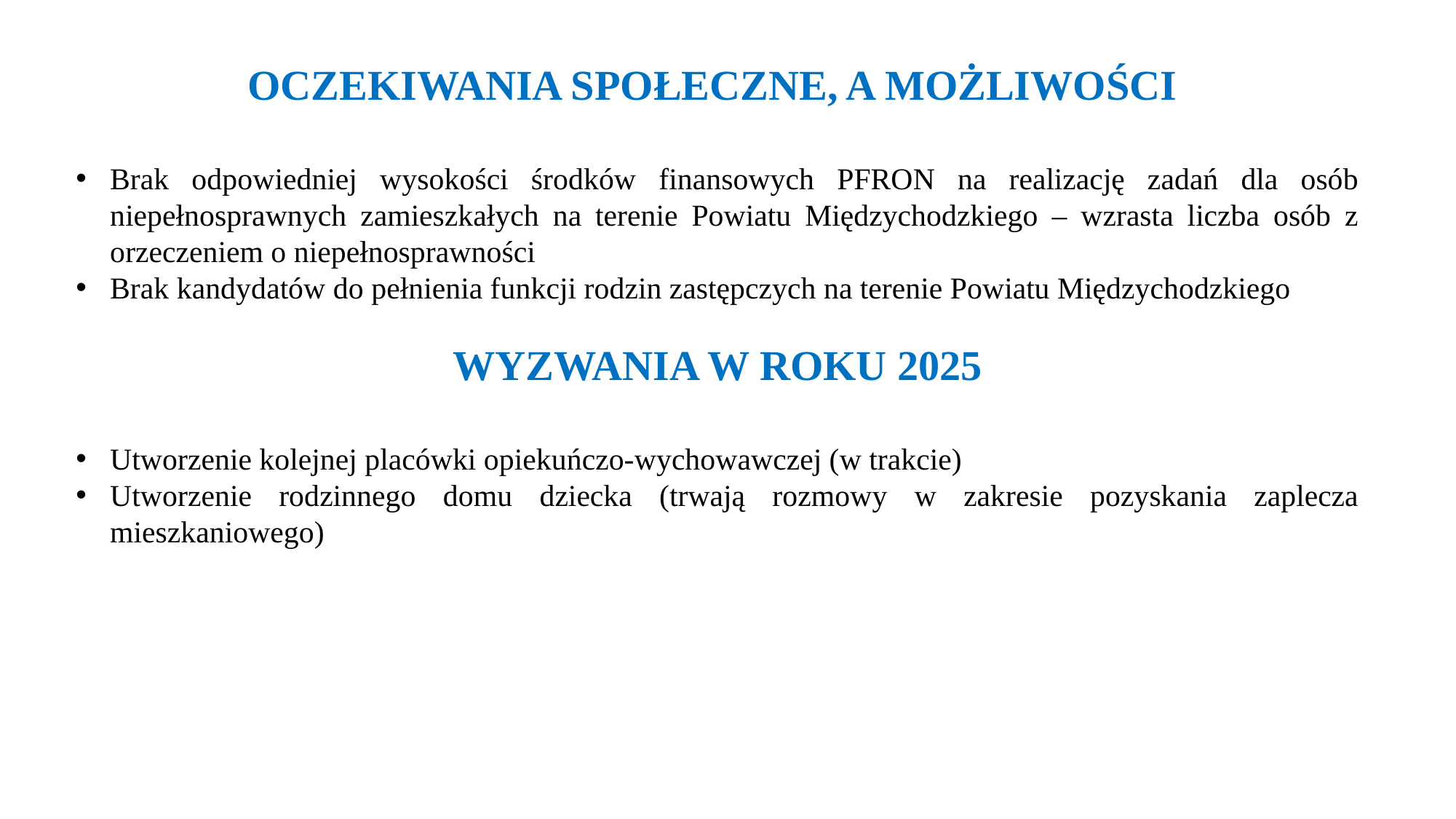

OCZEKIWANIA SPOŁECZNE, A MOŻLIWOŚCI

Brak odpowiedniej wysokości środków finansowych PFRON na realizację zadań dla osób niepełnosprawnych zamieszkałych na terenie Powiatu Międzychodzkiego – wzrasta liczba osób z orzeczeniem o niepełnosprawności
Brak kandydatów do pełnienia funkcji rodzin zastępczych na terenie Powiatu Międzychodzkiego

WYZWANIA W ROKU 2025

Utworzenie kolejnej placówki opiekuńczo-wychowawczej (w trakcie)
Utworzenie rodzinnego domu dziecka (trwają rozmowy w zakresie pozyskania zaplecza mieszkaniowego)